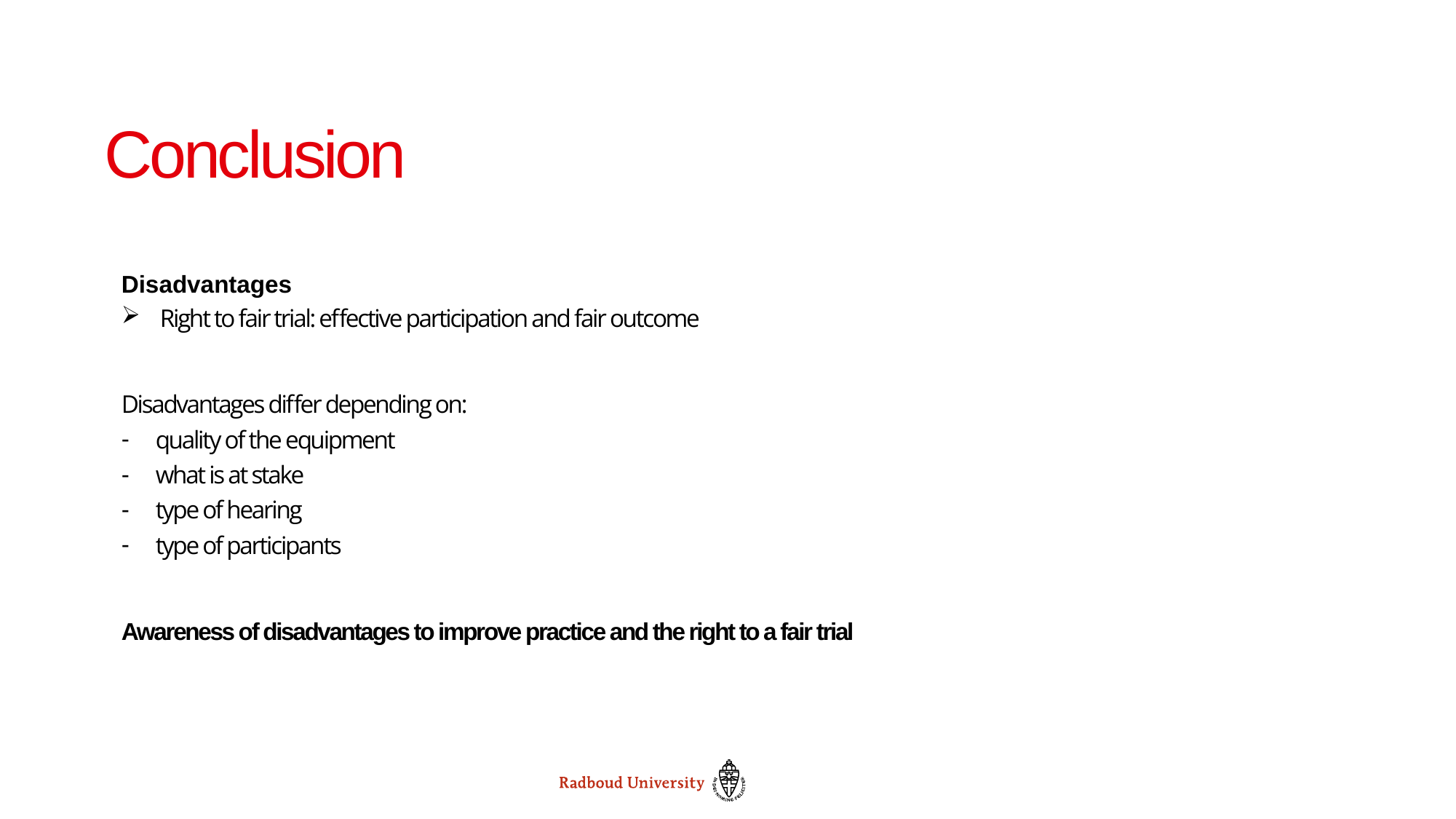

# Conclusion

Disadvantages
Right to fair trial: effective participation and fair outcome

Disadvantages differ depending on:
quality of the equipment
what is at stake
type of hearing
type of participants

Awareness of disadvantages to improve practice and the right to a fair trial